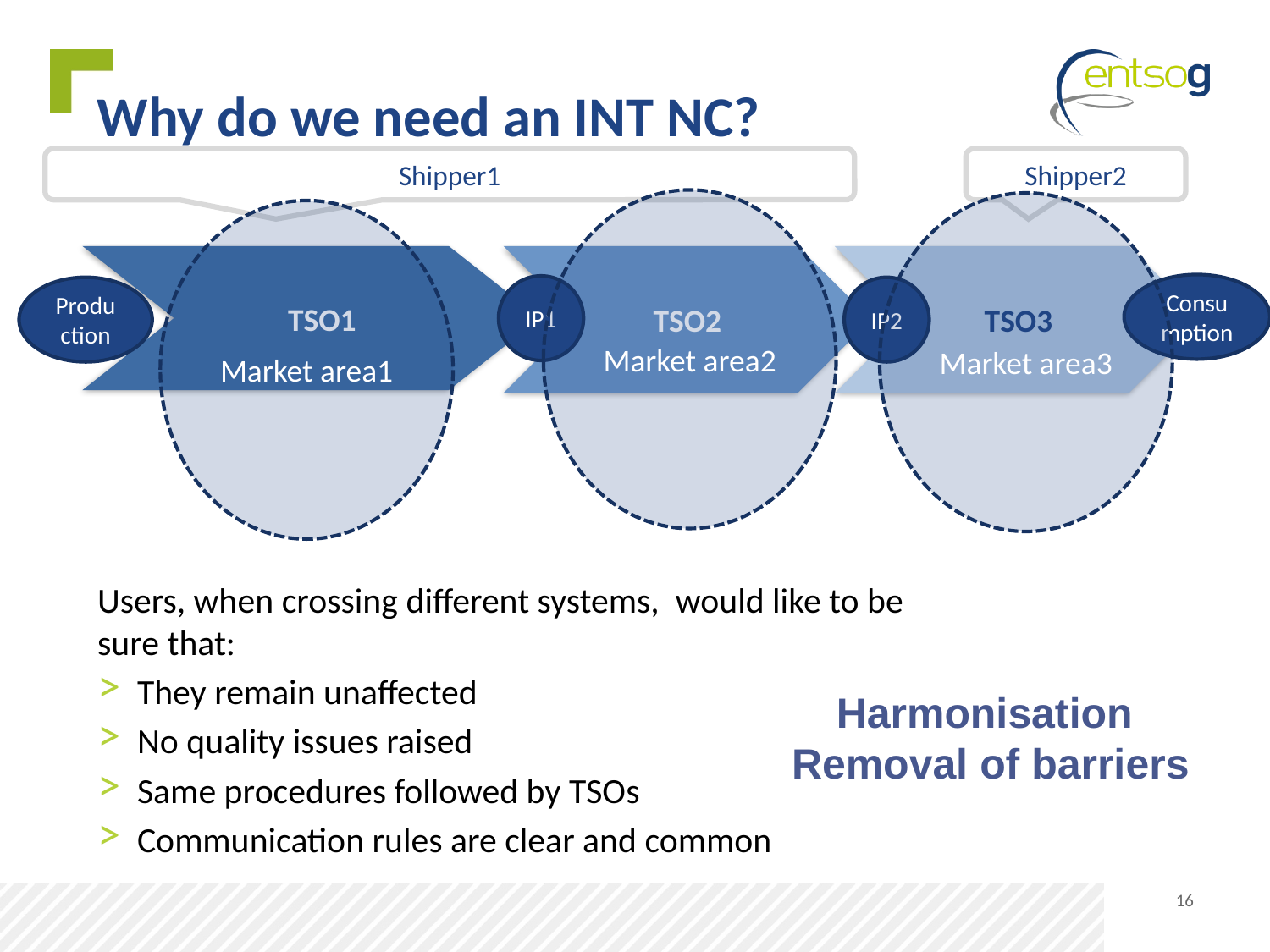

# Why do we need an INT NC?
Shipper1
Shipper2
   TSO1
TSO2
TSO3

Market area2
Market area3
Market area1

Consumption
IP1
Production
IP2
Users, when crossing different systems,  would like to be sure that:
They remain unaffected
No quality issues raised
Same procedures followed by TSOs
Communication rules are clear and common

Harmonisation
Removal of barriers

16